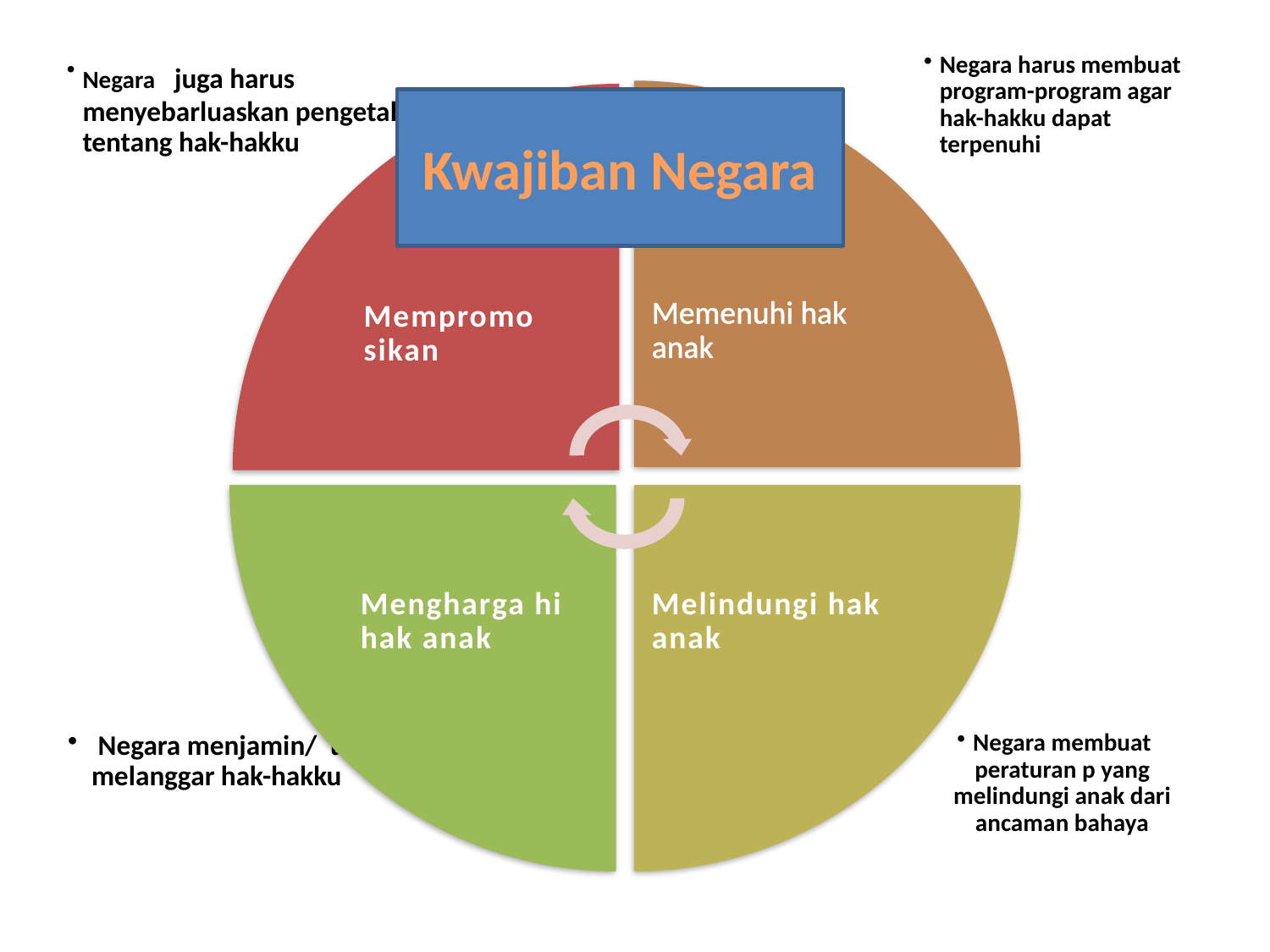

Negara membuat peraturan p yang melindungi anak dari ancaman bahaya
 Negara menjamin/  tidak boleh melanggar hak-hakku
Negara harus membuat program-program agar hak-hakku dapat terpenuhi
Negara  juga harus menyebarluaskan pengetahuan tentang hak-hakku
Mempromo sikan
Memenuhi hak anak
Melindungi hak anak
Mengharga hi hak anak
Kwajiban Negara